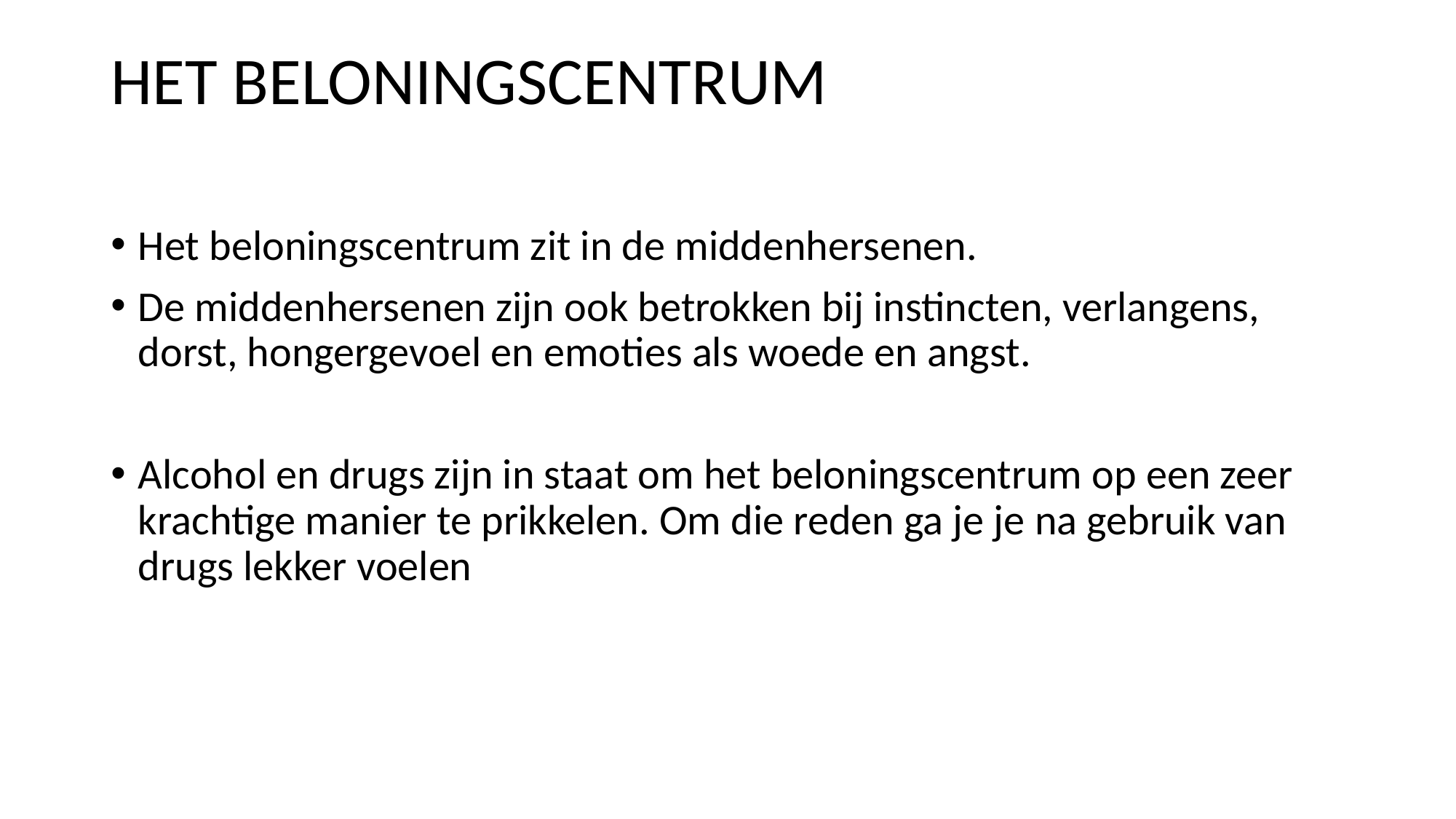

# HET BELONINGSCENTRUM
Het beloningscentrum zit in de middenhersenen.
De middenhersenen zijn ook betrokken bij instincten, verlangens, dorst, hongergevoel en emoties als woede en angst.

Alcohol en drugs zijn in staat om het beloningscentrum op een zeer krachtige manier te prikkelen. Om die reden ga je je na gebruik van drugs lekker voelen